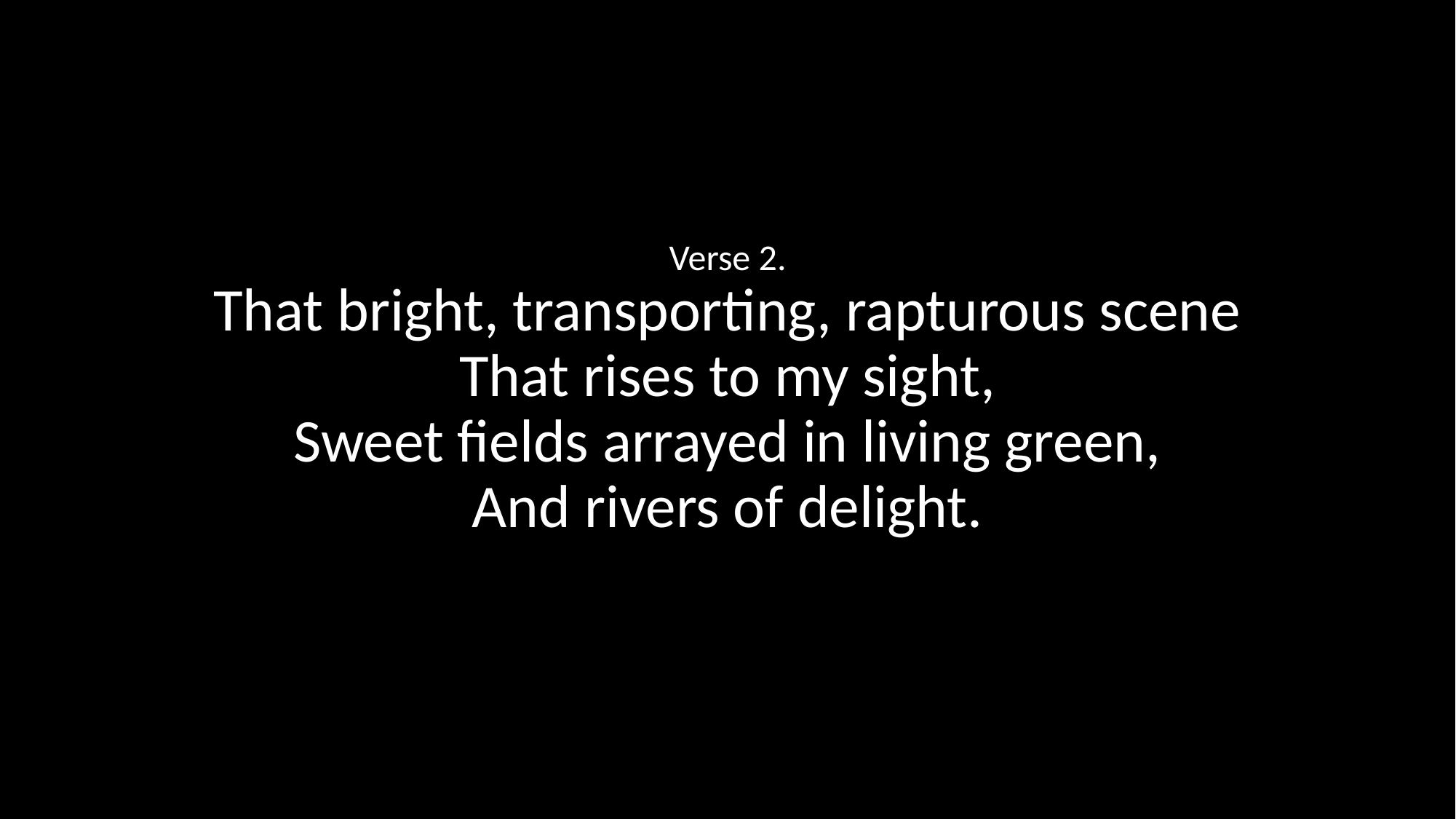

Verse 2.
That bright, transporting, rapturous scene
That rises to my sight,
Sweet fields arrayed in living green,
And rivers of delight.